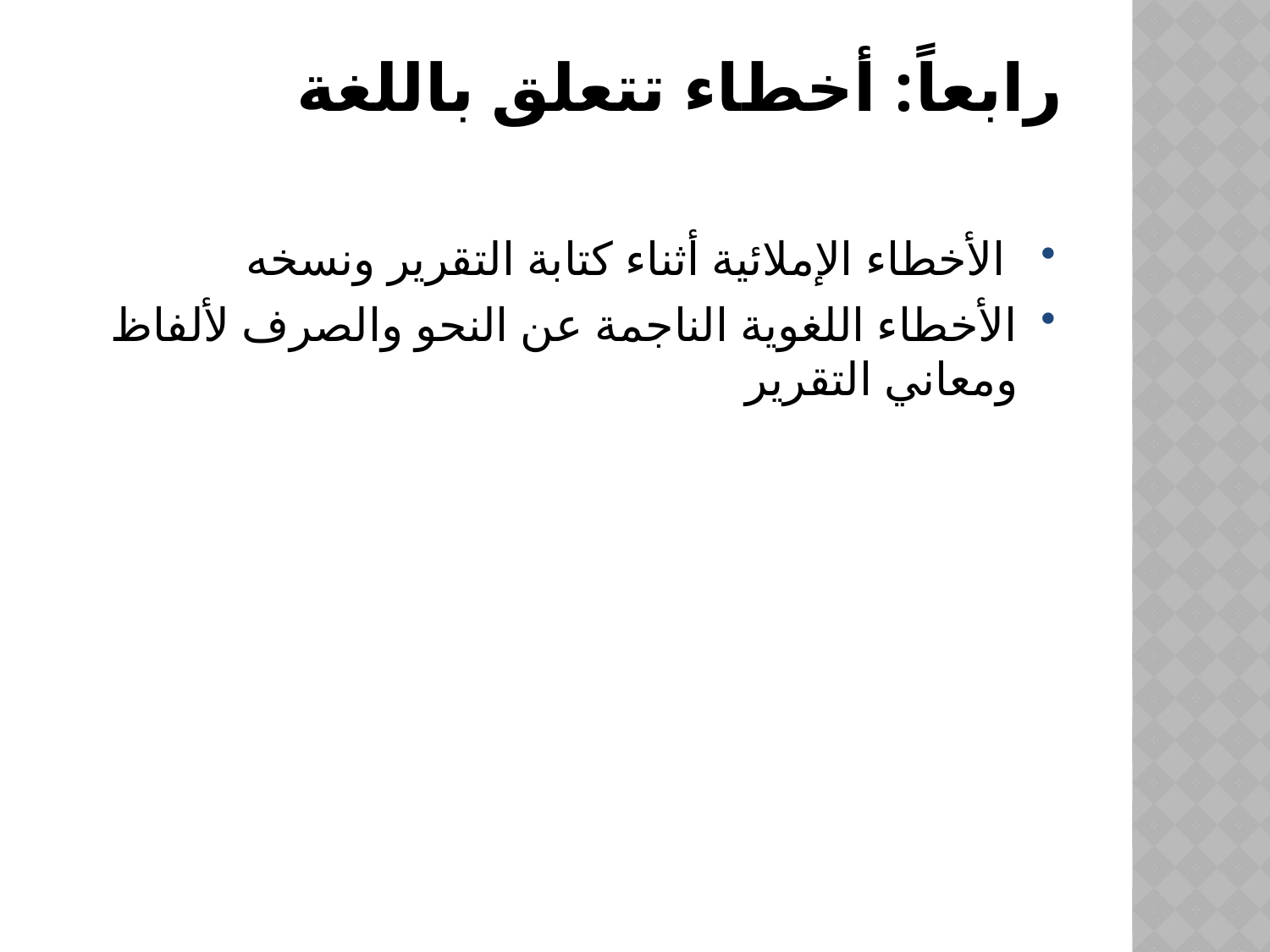

# رابعاً: أخطاء تتعلق باللغة
 الأخطاء الإملائية أثناء كتابة التقرير ونسخه
الأخطاء اللغوية الناجمة عن النحو والصرف لألفاظ ومعاني التقرير